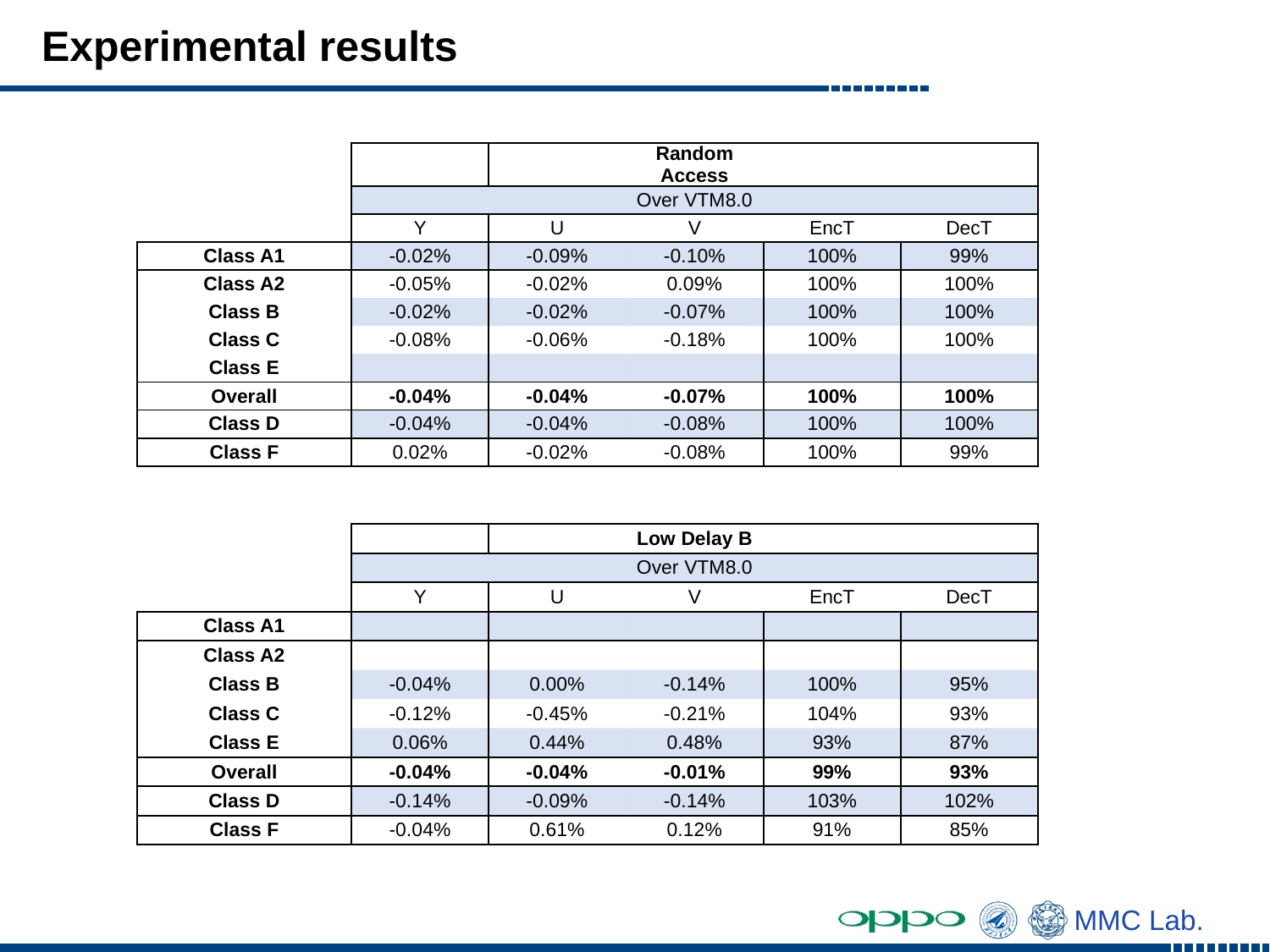

# Experimental results
|  |  |  | Random Access |  |  |
| --- | --- | --- | --- | --- | --- |
|  | Over VTM8.0 |  |  |  |  |
|  | Y | U | V | EncT | DecT |
| Class A1 | -0.02% | -0.09% | -0.10% | 100% | 99% |
| Class A2 | -0.05% | -0.02% | 0.09% | 100% | 100% |
| Class B | -0.02% | -0.02% | -0.07% | 100% | 100% |
| Class C | -0.08% | -0.06% | -0.18% | 100% | 100% |
| Class E |  |  |  |  |  |
| Overall | -0.04% | -0.04% | -0.07% | 100% | 100% |
| Class D | -0.04% | -0.04% | -0.08% | 100% | 100% |
| Class F | 0.02% | -0.02% | -0.08% | 100% | 99% |
|  |  |  | Low Delay B |  |  |
| --- | --- | --- | --- | --- | --- |
|  | Over VTM8.0 |  |  |  |  |
|  | Y | U | V | EncT | DecT |
| Class A1 |  |  |  |  |  |
| Class A2 |  |  |  |  |  |
| Class B | -0.04% | 0.00% | -0.14% | 100% | 95% |
| Class C | -0.12% | -0.45% | -0.21% | 104% | 93% |
| Class E | 0.06% | 0.44% | 0.48% | 93% | 87% |
| Overall | -0.04% | -0.04% | -0.01% | 99% | 93% |
| Class D | -0.14% | -0.09% | -0.14% | 103% | 102% |
| Class F | -0.04% | 0.61% | 0.12% | 91% | 85% |